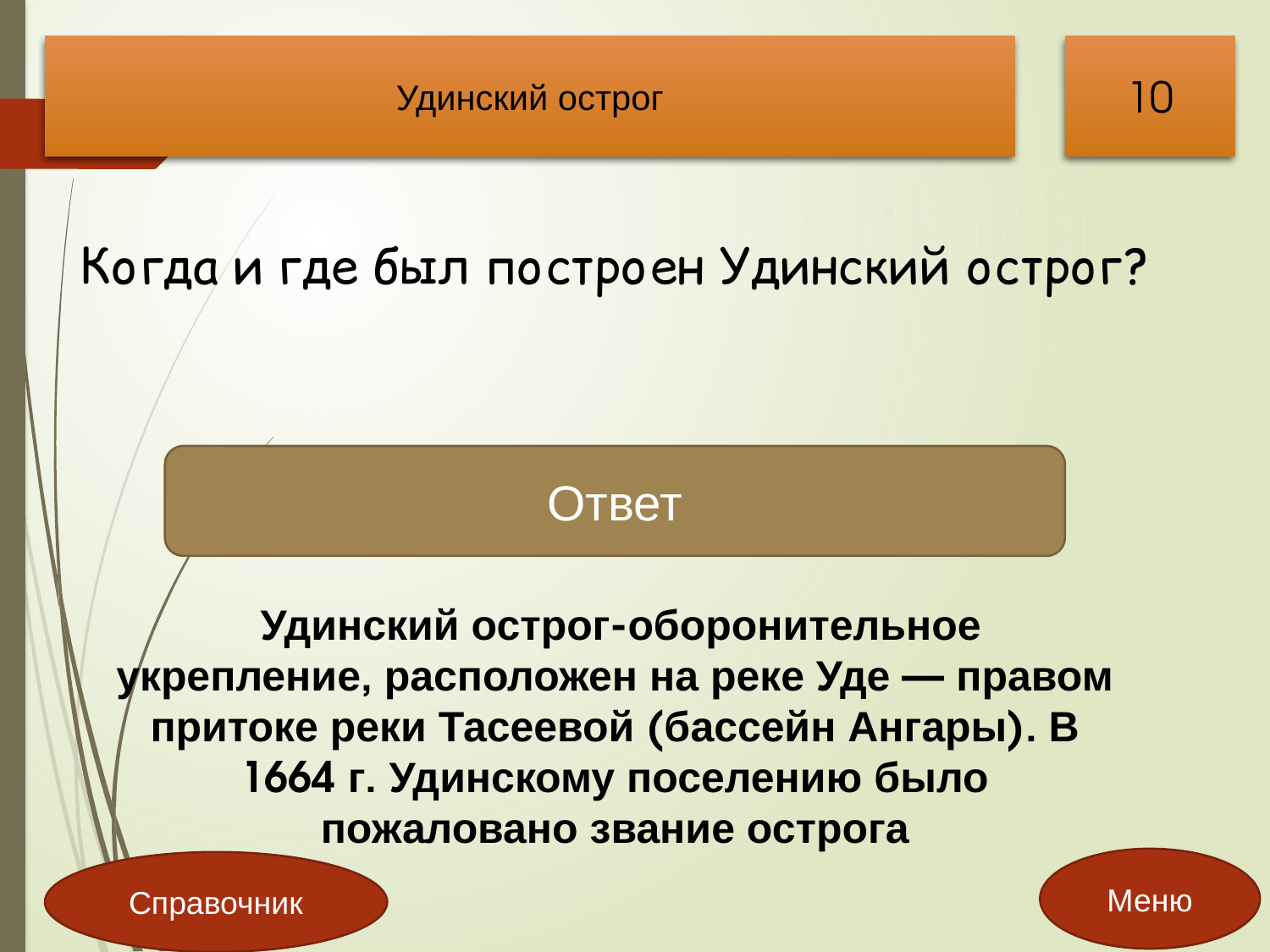

Удинский острог
10
Когда и где был построен Удинский острог?
Ответ
 Удинский острог-оборонительное укрепление, расположен на реке Уде — правом притоке реки Тасеевой (бассейн Ангары). В 1664 г. Удинскому поселению было пожаловано звание острога
Меню
Справочник